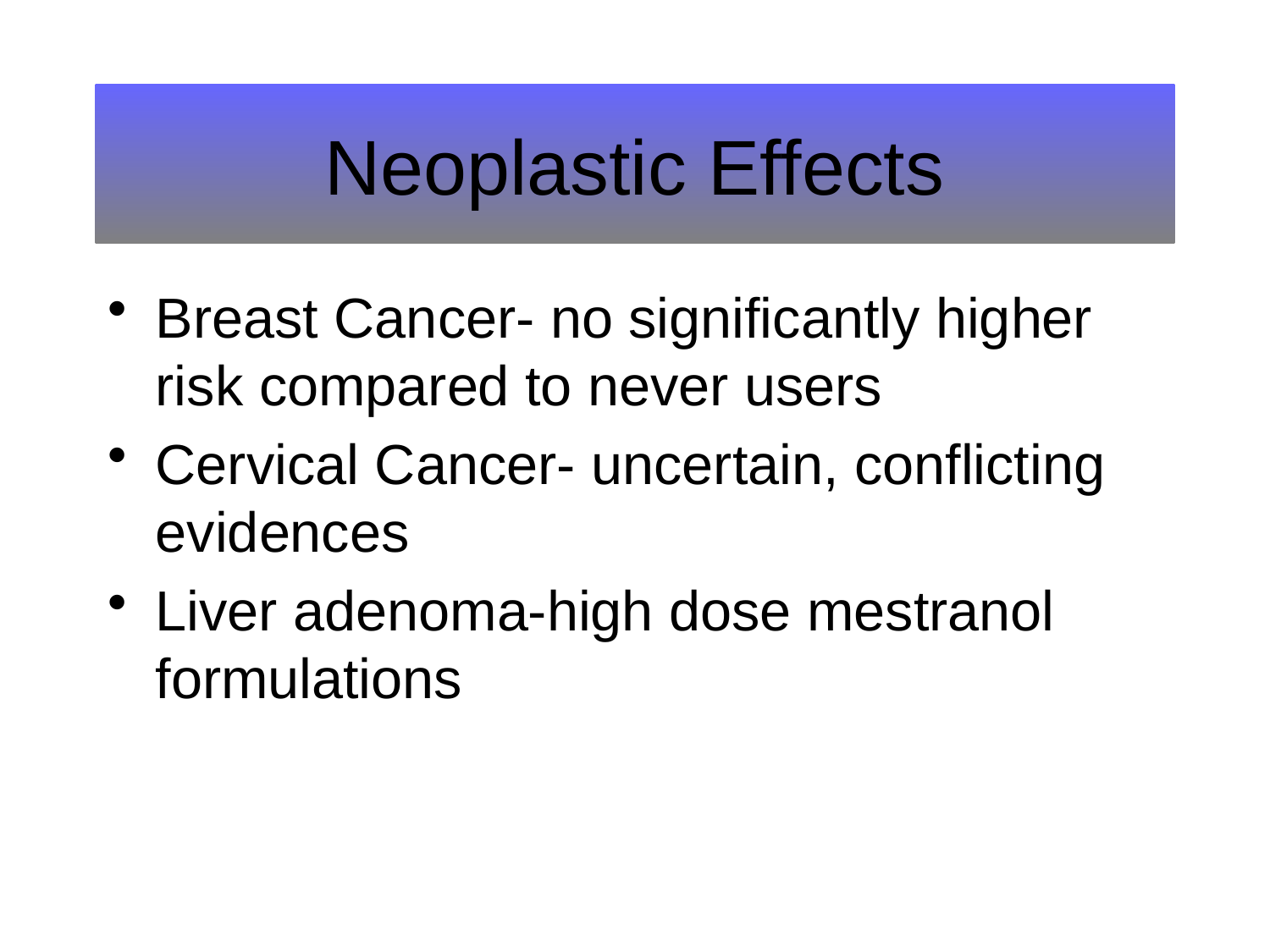

# Neoplastic Effects
Breast Cancer- no significantly higher risk compared to never users
Cervical Cancer- uncertain, conflicting evidences
Liver adenoma-high dose mestranol formulations